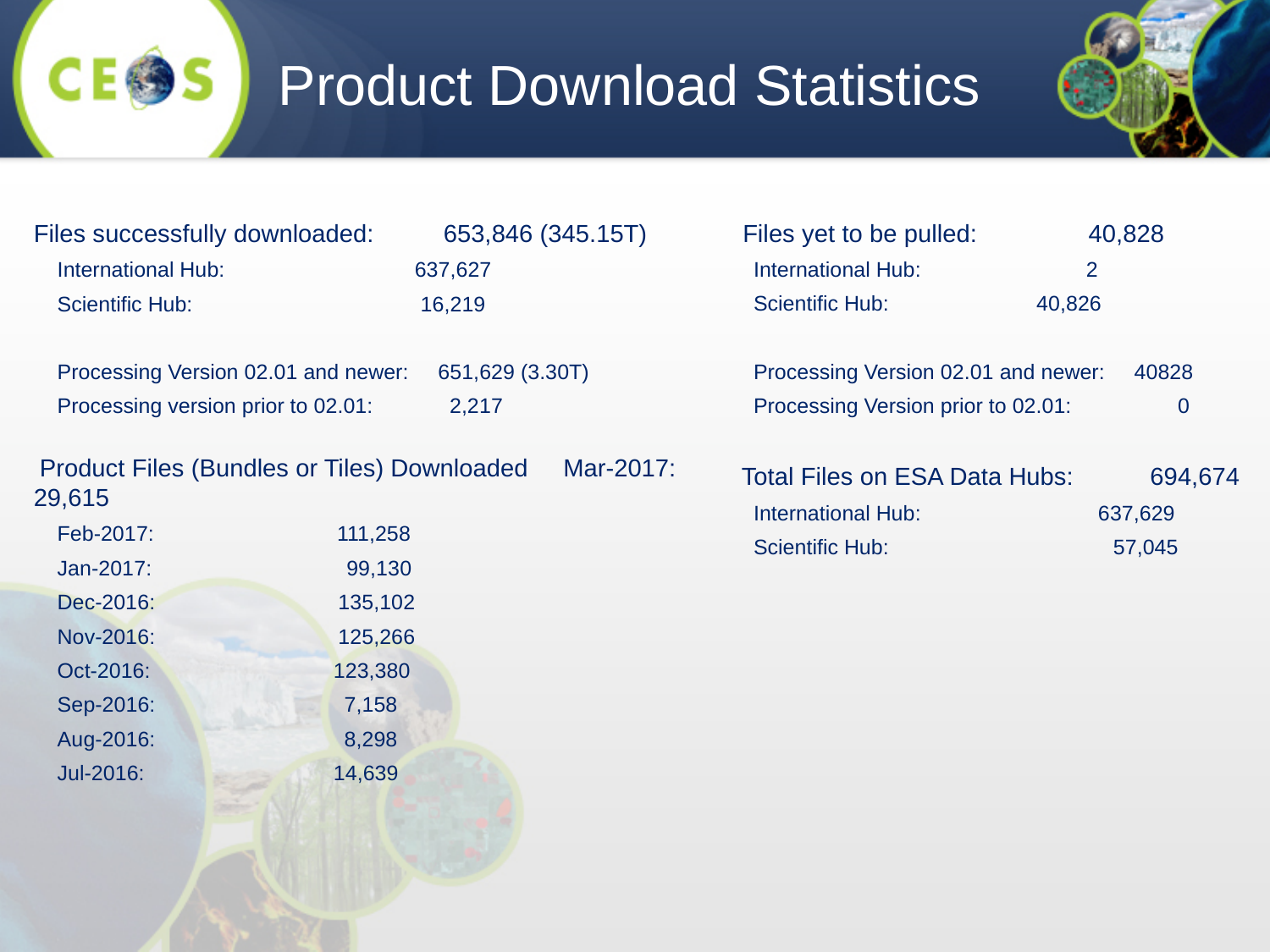

# Product Download Statistics
Files successfully downloaded:          653,846 (345.15T)
    International Hub:                      	637,627
    Scientific Hub:                               	 16,219

    Processing Version 02.01 and newer:     651,629 (3.30T)
    Processing version prior to 02.01:             2,217

 Product Files (Bundles or Tiles) Downloaded     Mar-2017:   29,615
    Feb-2017:                               111,258
    Jan-2017:                                 99,130
    Dec-2016:                               135,102
    Nov-2016:                               125,266
    Oct-2016:                               123,380
    Sep-2016:                                7,158
    Aug-2016:                                8,298
    Jul-2016:                                14,639

  Files yet to be pulled:                40,828
    International Hub:                            2
    Scientific Hub:                         40,826

    Processing Version 02.01 and newer:     40828
    Processing Version prior to 02.01:                  0

  Total Files on ESA Data Hubs:           694,674
    International Hub:                              637,629
    Scientific Hub:                                      57,045